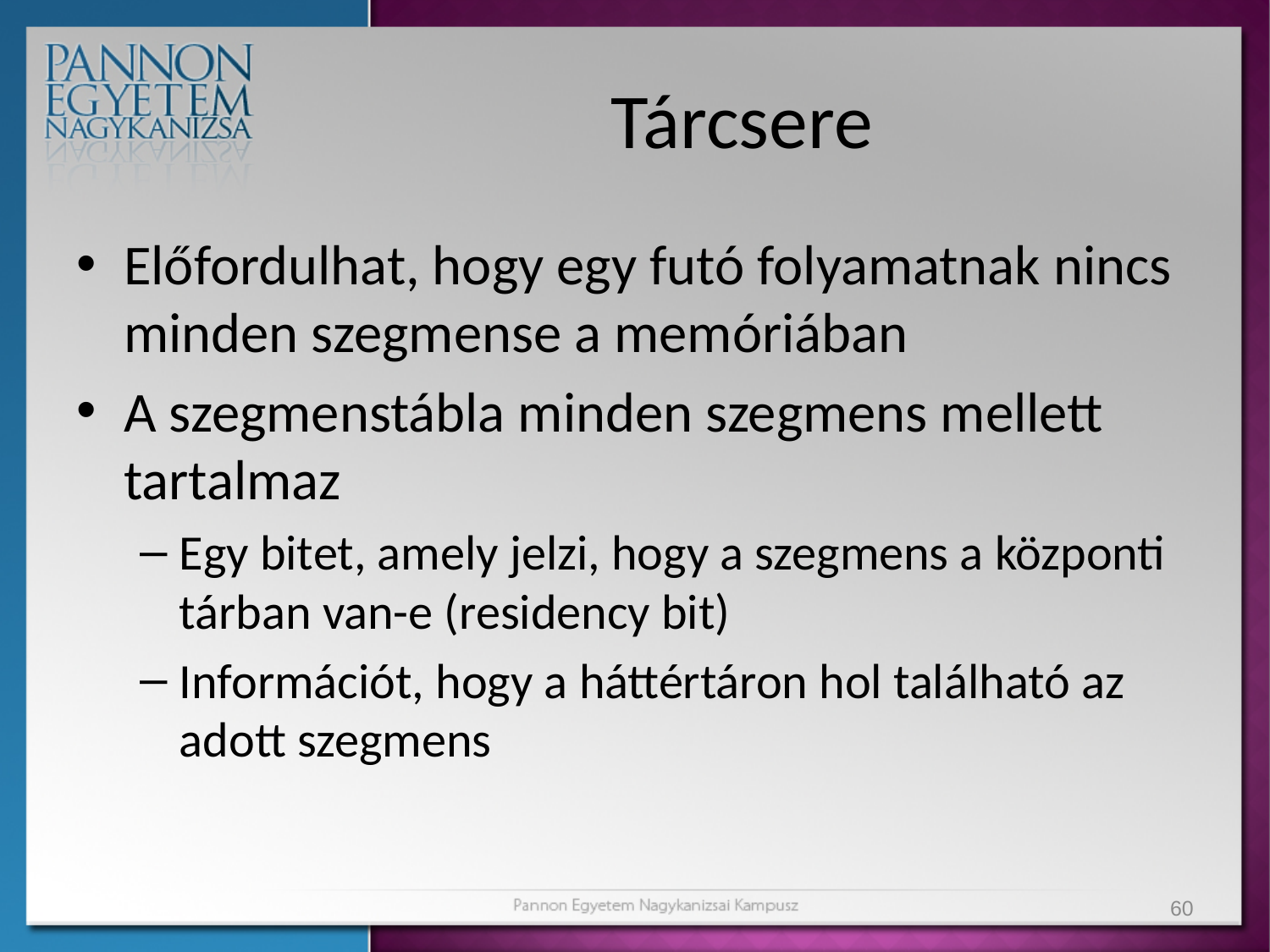

# Tárcsere
Előfordulhat, hogy egy futó folyamatnak nincs minden szegmense a memóriában
A szegmenstábla minden szegmens mellett tartalmaz
Egy bitet, amely jelzi, hogy a szegmens a központi tárban van-e (residency bit)
Információt, hogy a háttértáron hol található az adott szegmens
60